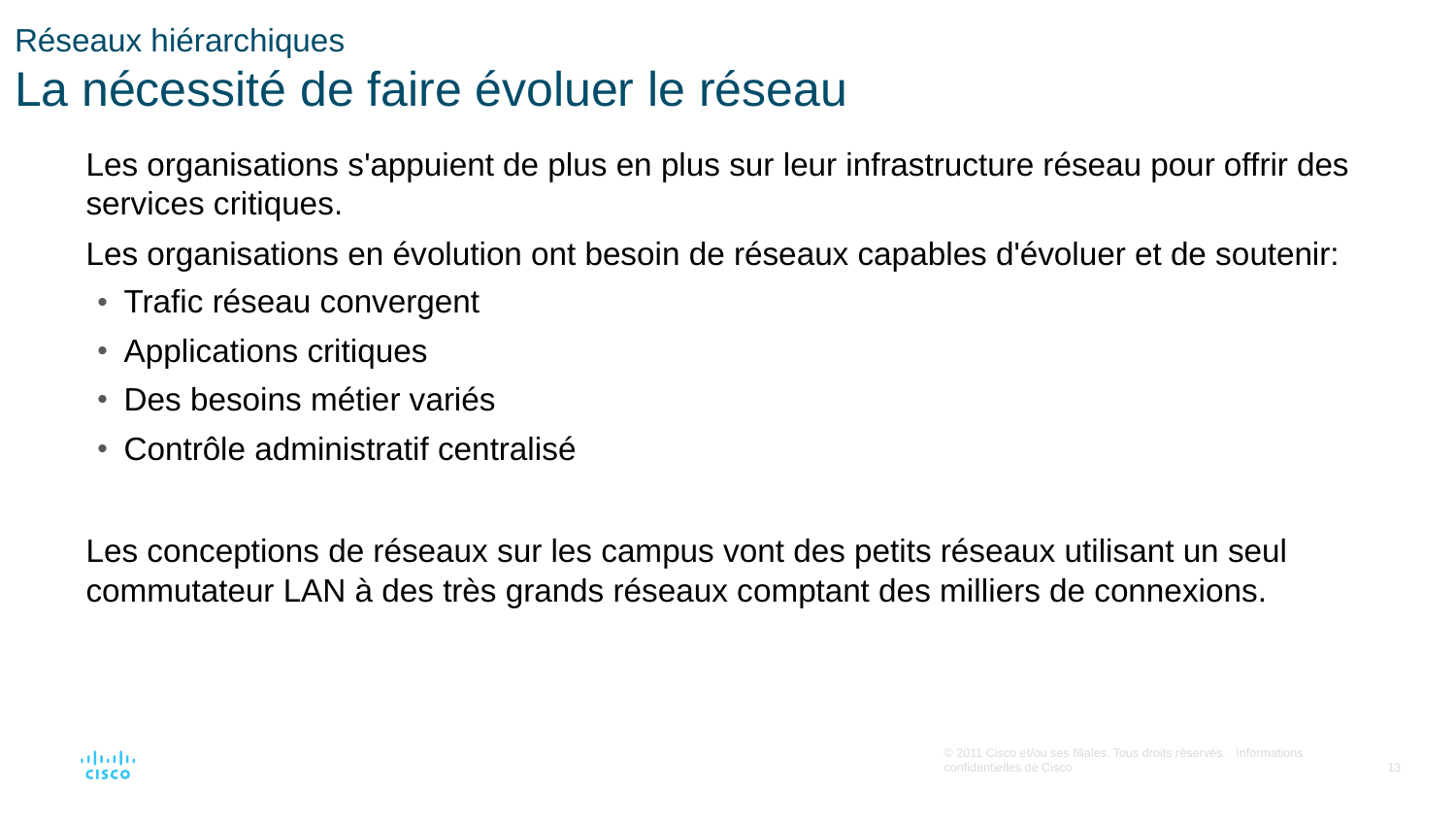

# Réseaux hiérarchiques La nécessité de faire évoluer le réseau
Les organisations s'appuient de plus en plus sur leur infrastructure réseau pour offrir des services critiques.
Les organisations en évolution ont besoin de réseaux capables d'évoluer et de soutenir:
Trafic réseau convergent
Applications critiques
Des besoins métier variés
Contrôle administratif centralisé

Les conceptions de réseaux sur les campus vont des petits réseaux utilisant un seul commutateur LAN à des très grands réseaux comptant des milliers de connexions.